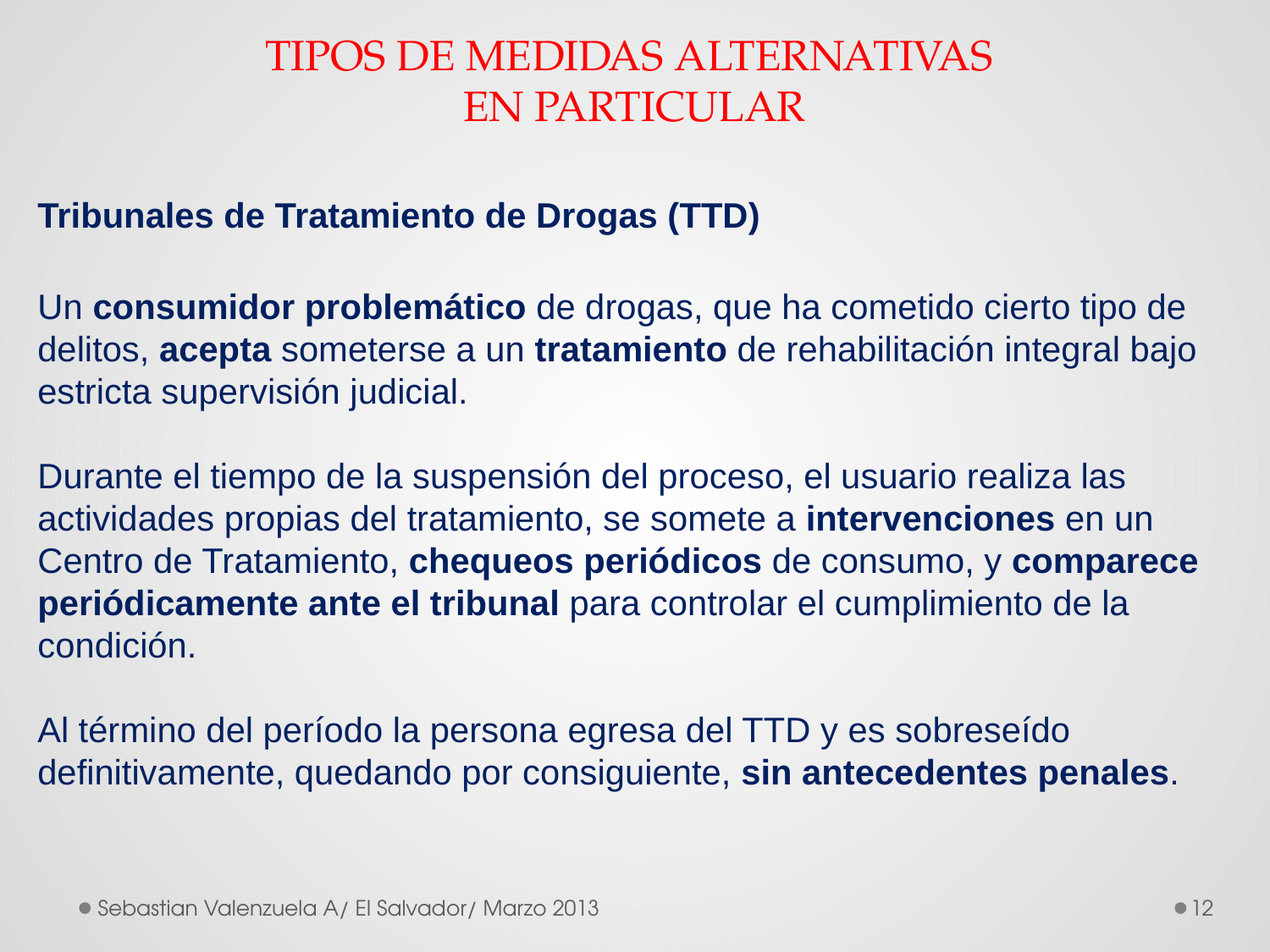

# TIPOS DE MEDIDAS ALTERNATIVAS EN PARTICULAR
Tribunales de Tratamiento de Drogas (TTD)

Un consumidor problemático de drogas, que ha cometido cierto tipo de delitos, acepta someterse a un tratamiento de rehabilitación integral bajo estricta supervisión judicial.

Durante el tiempo de la suspensión del proceso, el usuario realiza las actividades propias del tratamiento, se somete a intervenciones en un Centro de Tratamiento, chequeos periódicos de consumo, y comparece periódicamente ante el tribunal para controlar el cumplimiento de la condición.

Al término del período la persona egresa del TTD y es sobreseído definitivamente, quedando por consiguiente, sin antecedentes penales.
Sebastian Valenzuela A/ El Salvador/ Marzo 2013
12